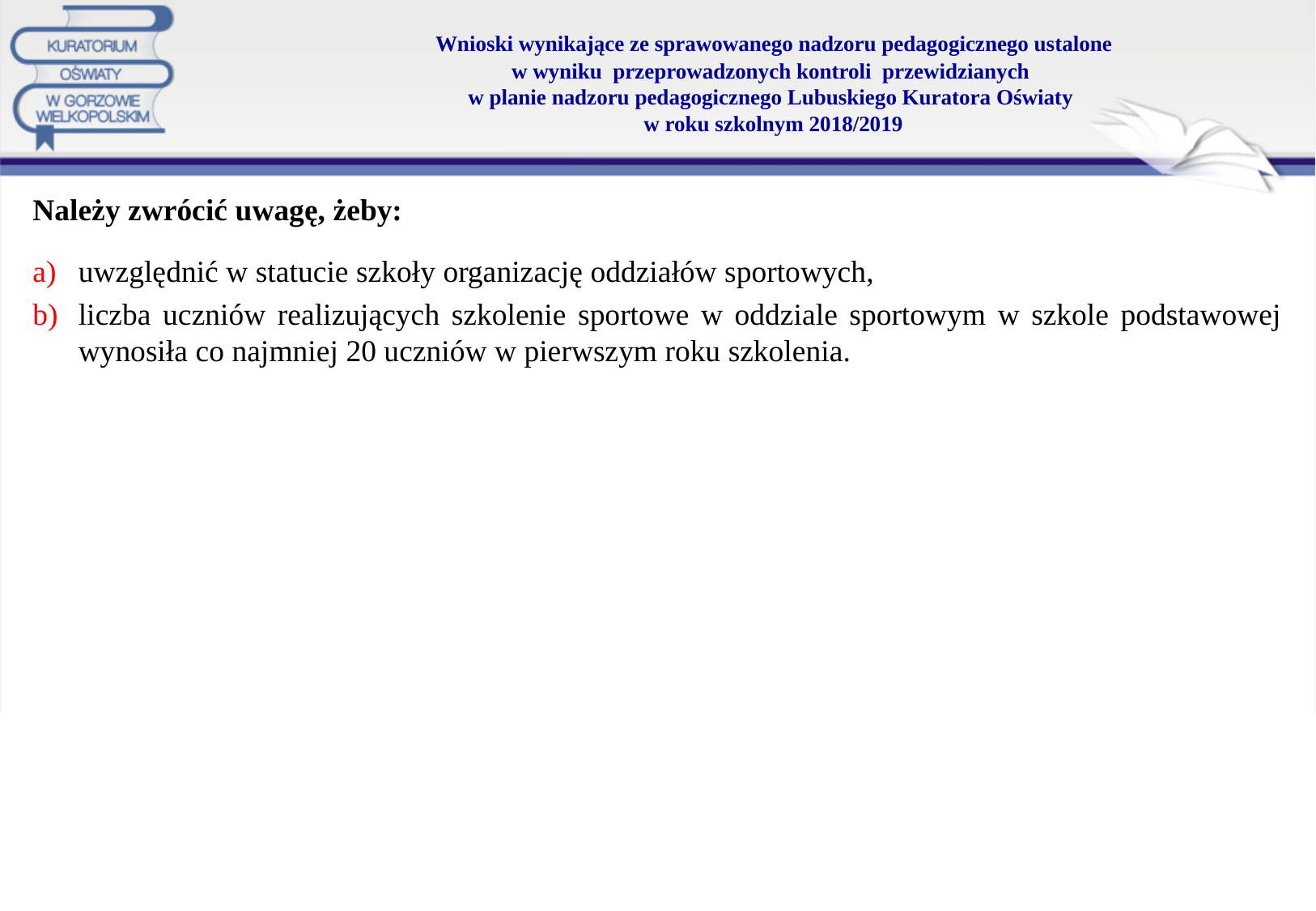

# Wnioski wynikające ze sprawowanego nadzoru pedagogicznego ustalone w wyniku  przeprowadzonych kontroli  przewidzianych w planie nadzoru pedagogicznego Lubuskiego Kuratora Oświaty w roku szkolnym 2018/2019
Należy zwrócić uwagę, żeby:

uwzględnić w statucie szkoły organizację oddziałów sportowych,
liczba uczniów realizujących szkolenie sportowe w oddziale sportowym w szkole podstawowej wynosiła co najmniej 20 uczniów w pierwszym roku szkolenia.

23